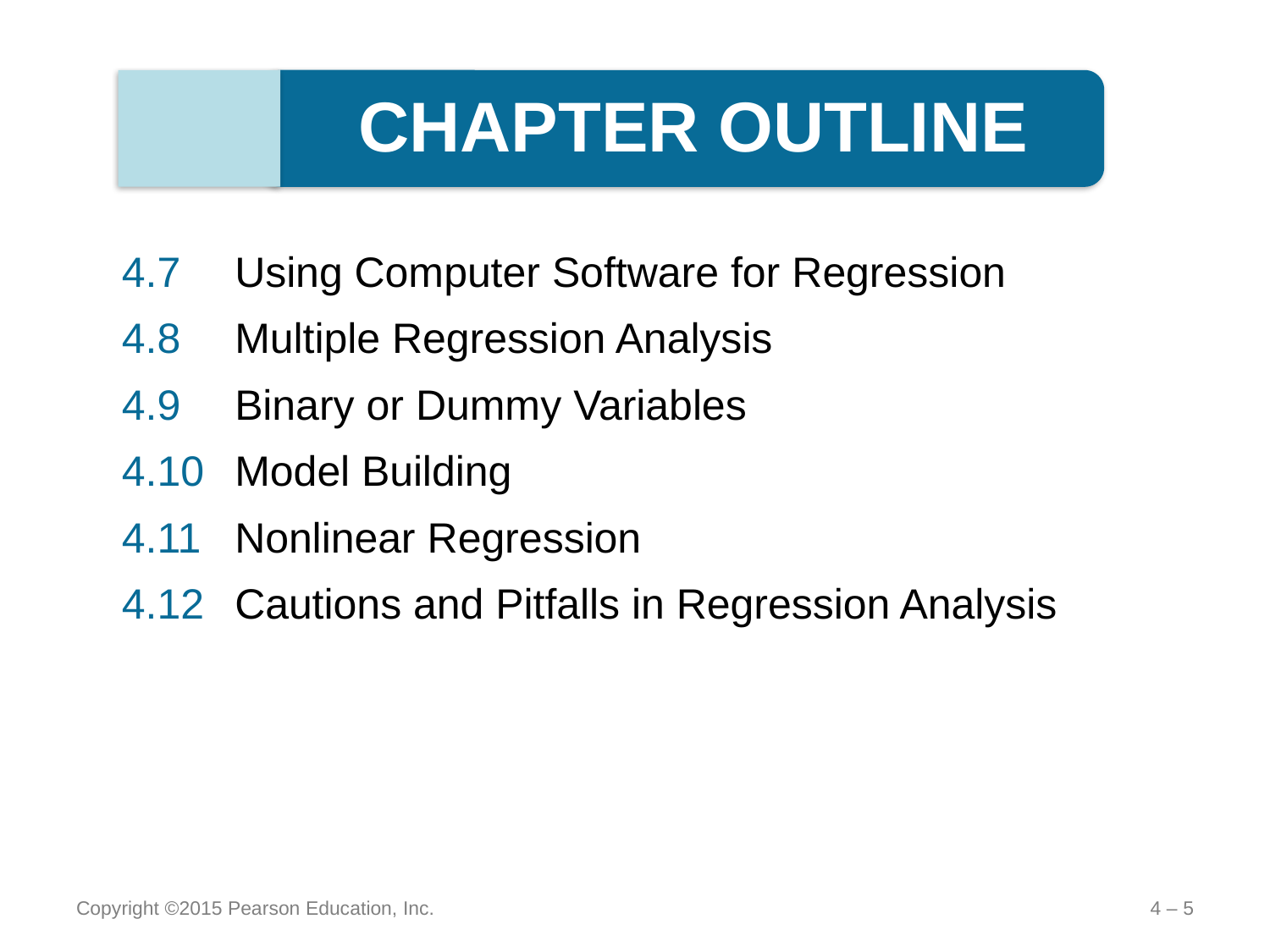

CHAPTER OUTLINE
4.7	Using Computer Software for Regression
4.8	Multiple Regression Analysis
4.9	Binary or Dummy Variables
4.10	Model Building
4.11	Nonlinear Regression
4.12	Cautions and Pitfalls in Regression Analysis
Copyright ©2015 Pearson Education, Inc.
4 – 5